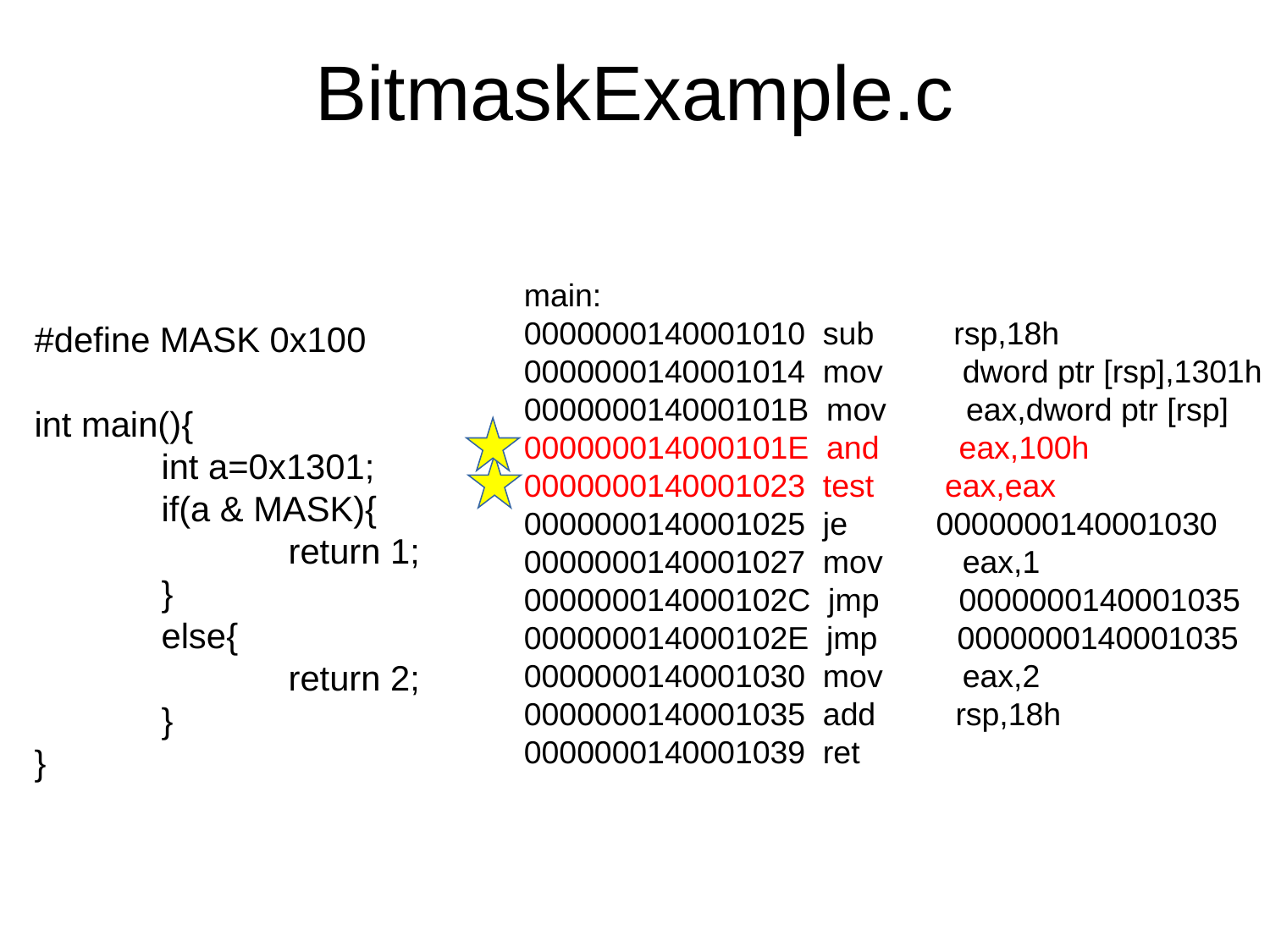

BitmaskExample.c
main:
0000000140001010  sub         rsp,18h
0000000140001014  mov         dword ptr [rsp],1301h
000000014000101B  mov         eax,dword ptr [rsp]
000000014000101E  and         eax,100h
0000000140001023  test        eax,eax
0000000140001025  je          0000000140001030
0000000140001027  mov         eax,1
000000014000102C  jmp         0000000140001035
000000014000102E  jmp         0000000140001035
0000000140001030  mov         eax,2
0000000140001035  add         rsp,18h
0000000140001039  ret
#define MASK 0x100

int main(){
	int a=0x1301;
	if(a & MASK){
		return 1;
	}
	else{
		return 2;
	}
}